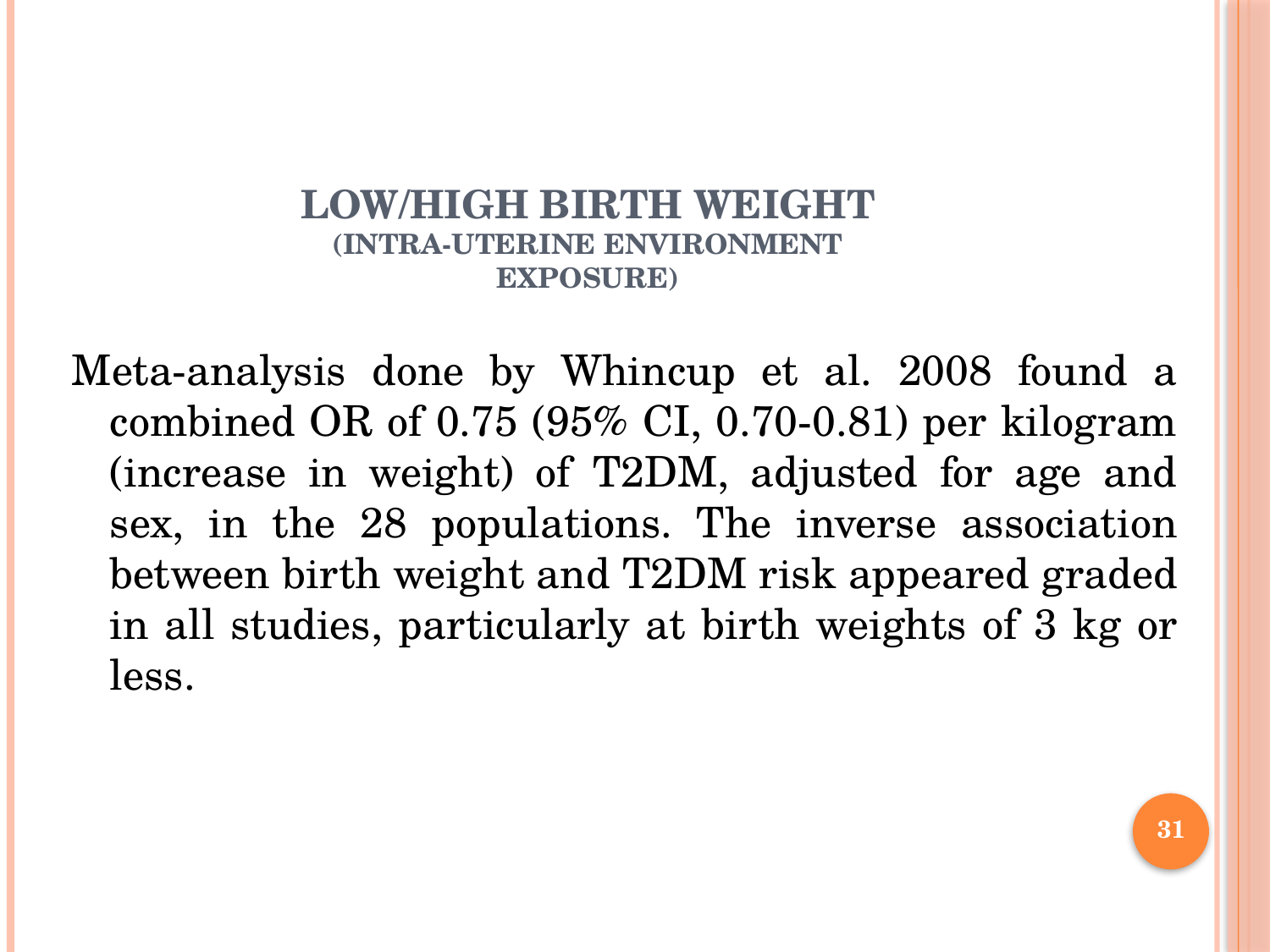

# Low/High Birth Weight (Intra-uterine Environment exposure)
Meta-analysis done by Whincup et al. 2008 found a combined OR of 0.75 (95% CI, 0.70-0.81) per kilogram (increase in weight) of T2DM, adjusted for age and sex, in the 28 populations. The inverse association between birth weight and T2DM risk appeared graded in all studies, particularly at birth weights of 3 kg or less.

31